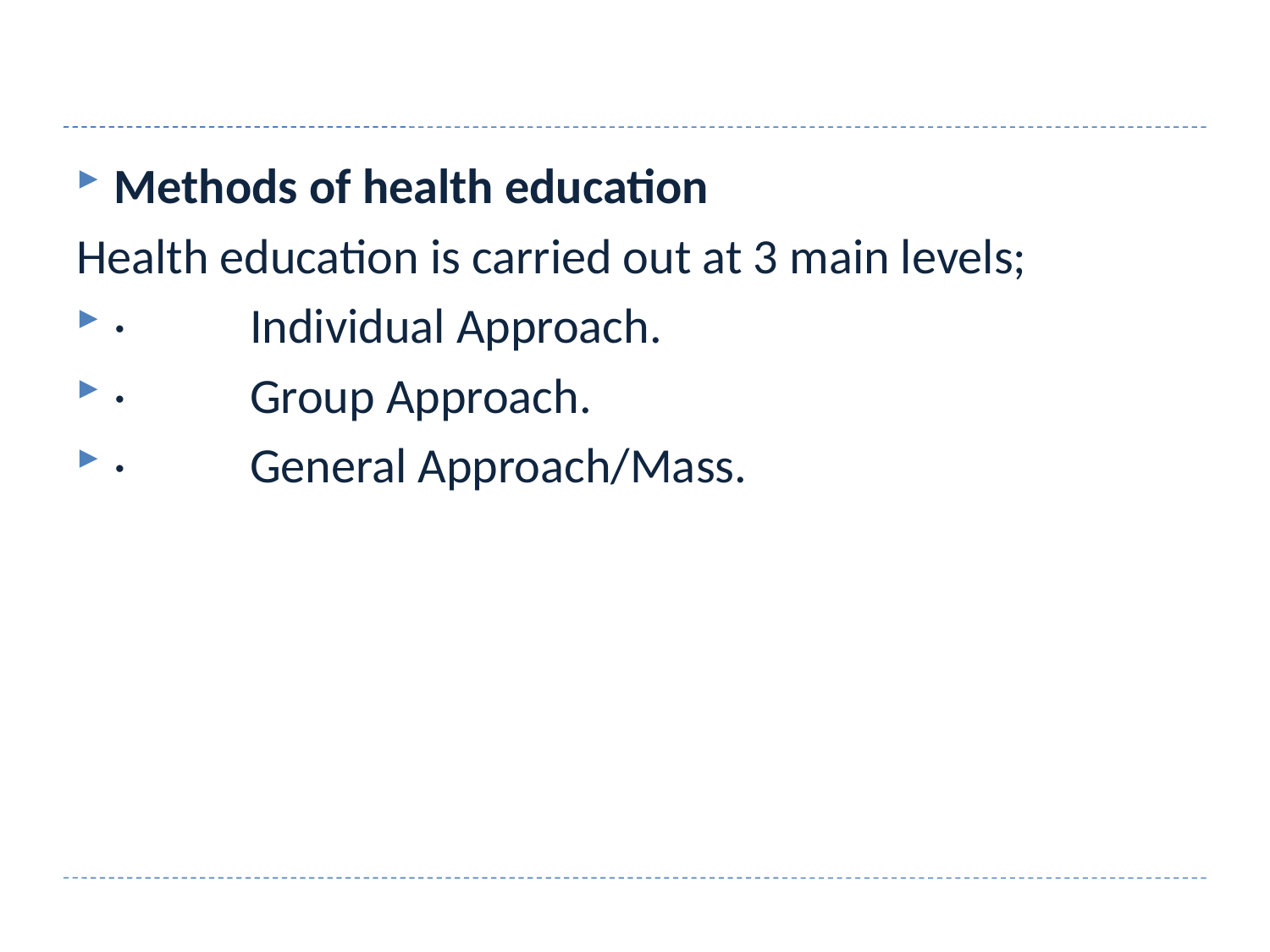

#
Methods of health education
Health education is carried out at 3 main levels;
·           Individual Approach.
·           Group Approach.
·           General Approach/Mass.